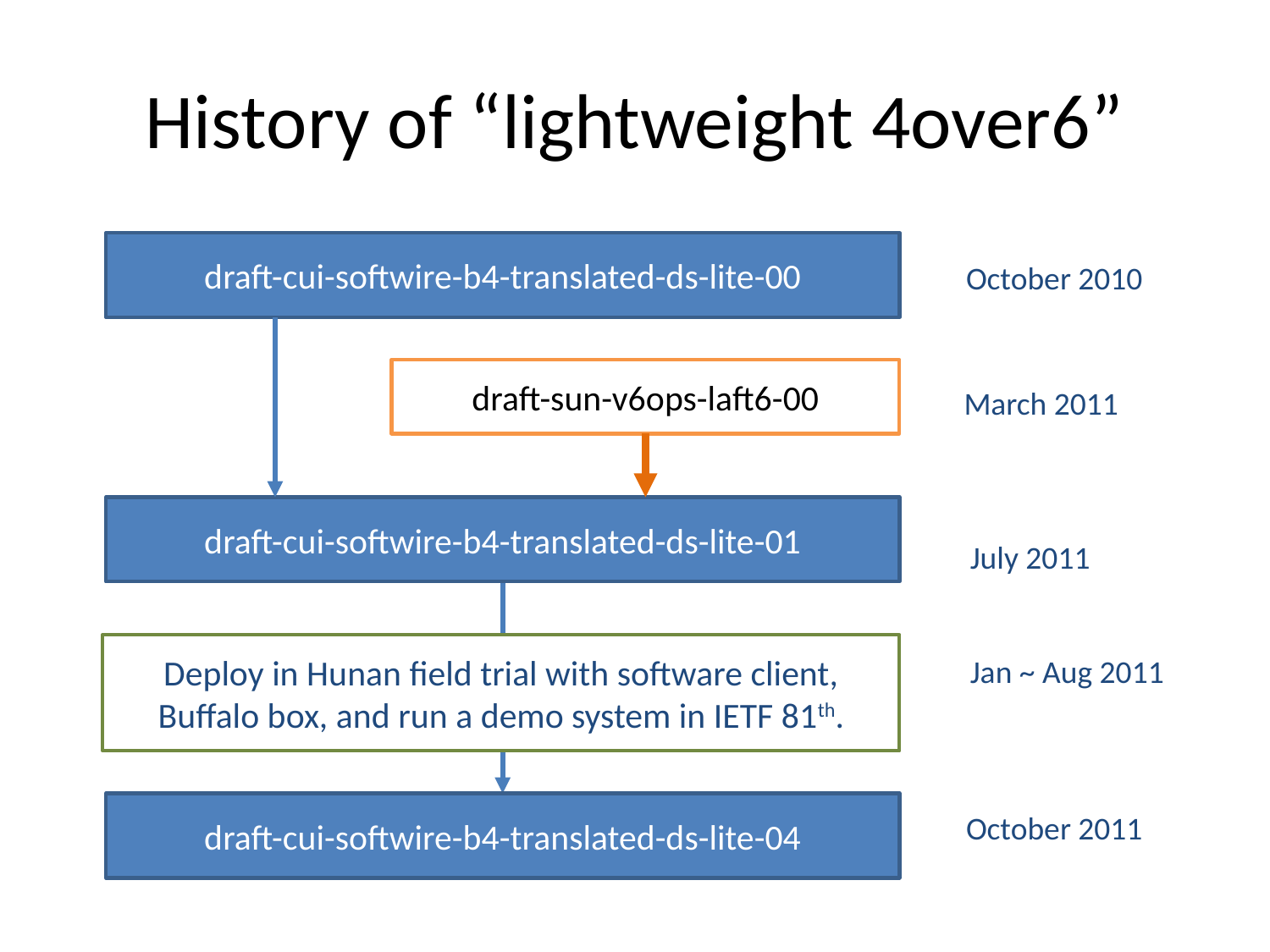

# History of “lightweight 4over6”
draft-cui-softwire-b4-translated-ds-lite-00
October 2010
draft-sun-v6ops-laft6-00
March 2011
draft-cui-softwire-b4-translated-ds-lite-01
July 2011
Deploy in Hunan field trial with software client, Buffalo box, and run a demo system in IETF 81th.
Jan ~ Aug 2011
draft-cui-softwire-b4-translated-ds-lite-04
October 2011